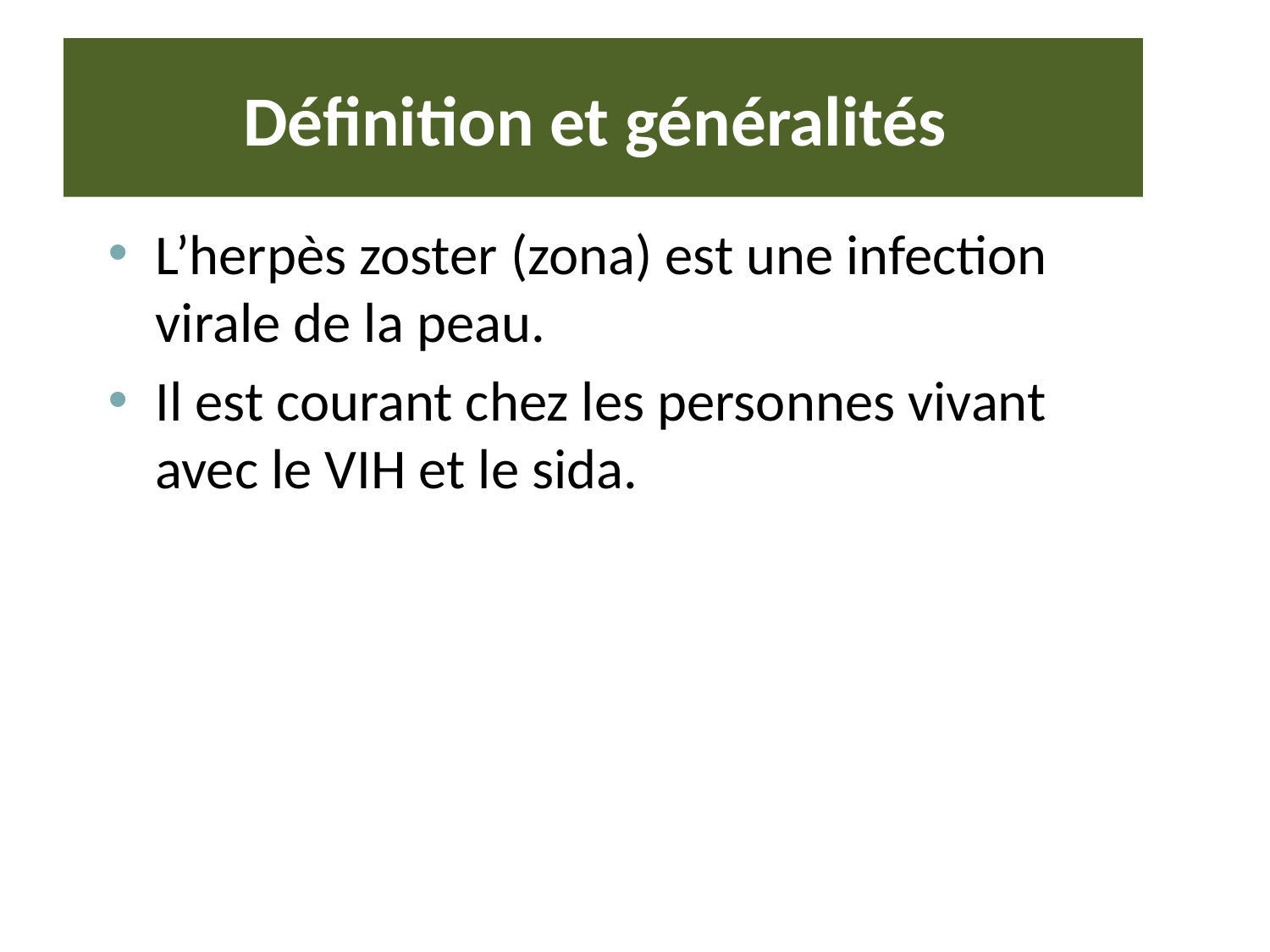

# Définition et généralités
L’herpès zoster (zona) est une infection virale de la peau.
Il est courant chez les personnes vivant avec le VIH et le sida.